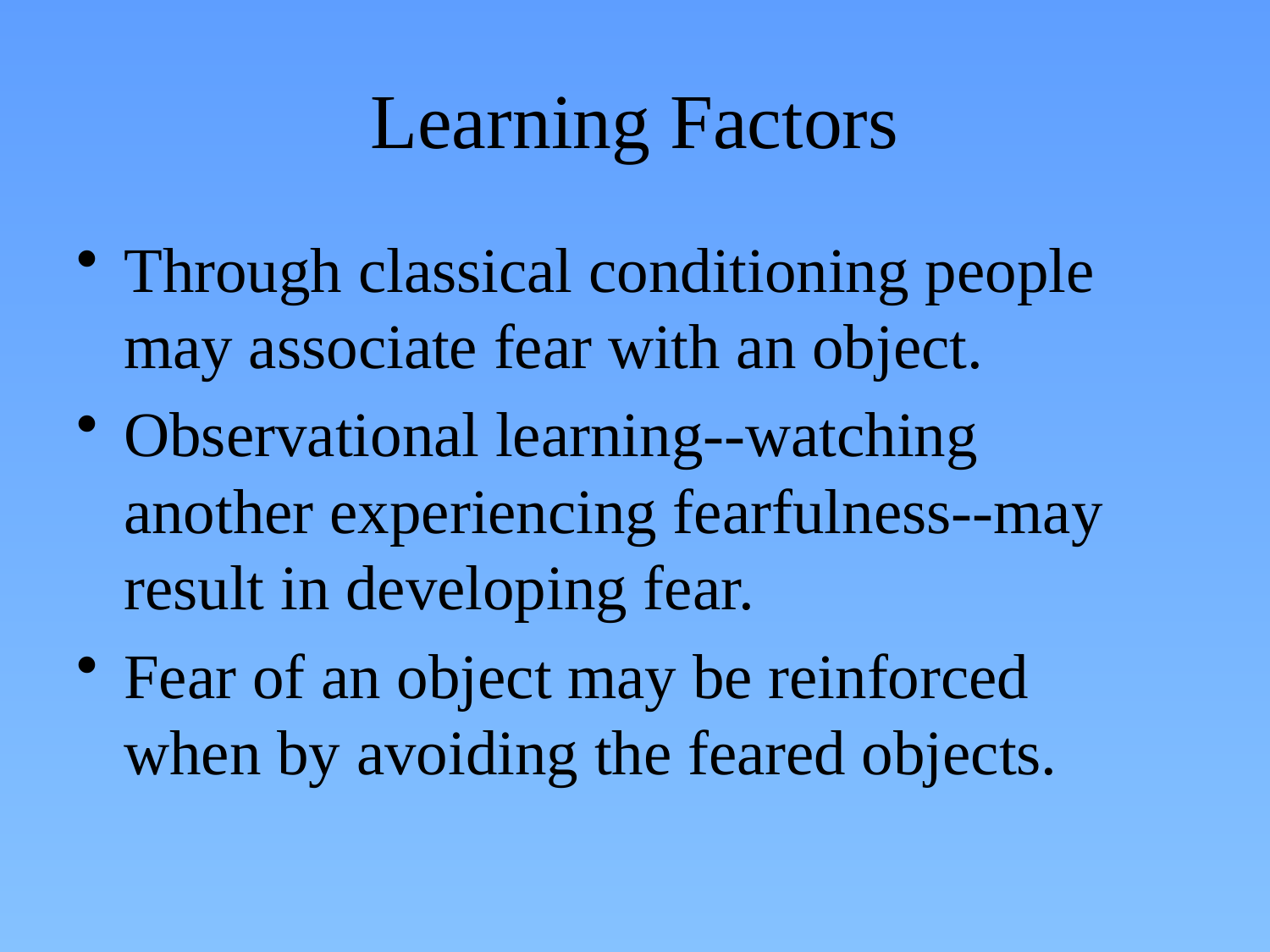

# Learning Factors
Through classical conditioning people may associate fear with an object.
Observational learning--watching another experiencing fearfulness--may result in developing fear.
Fear of an object may be reinforced when by avoiding the feared objects.